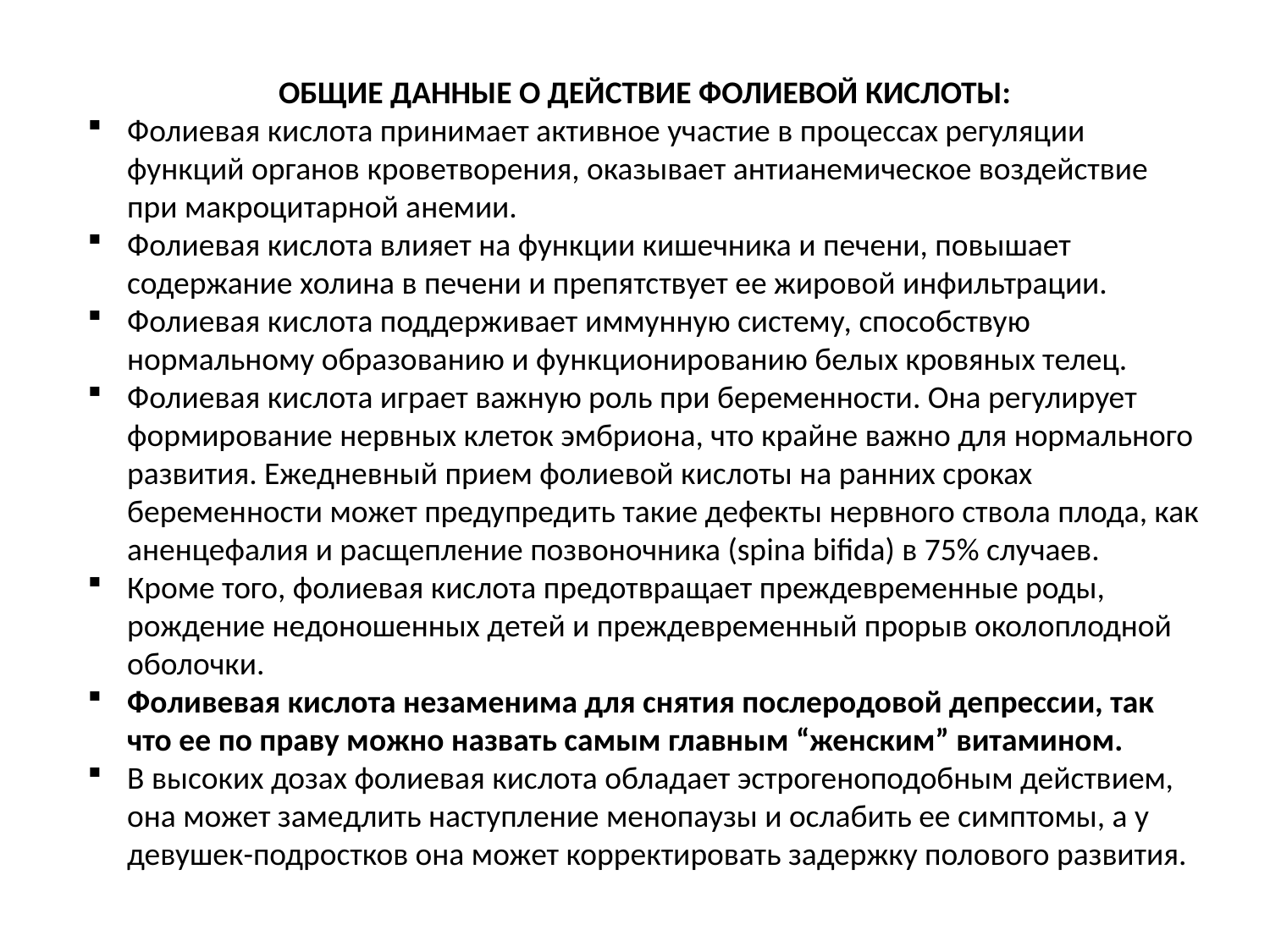

ОБЩИЕ ДАННЫЕ О ДЕЙСТВИЕ ФОЛИЕВОЙ КИСЛОТЫ:
Фолиевая кислота принимает активное участие в процессах регуляции функций органов кроветворения, оказывает антианемическое воздействие при макроцитарной анемии.
Фолиевая кислота влияет на функции кишечника и печени, повышает содержание холина в печени и препятствует ее жировой инфильтрации.
Фолиевая кислота поддерживает иммунную систему, способствую нормальному образованию и функционированию белых кровяных телец.
Фолиевая кислота играет важную роль при беременности. Она регулирует формирование нервных клеток эмбриона, что крайне важно для нормального развития. Ежедневный прием фолиевой кислоты на ранних сроках беременности может предупредить такие дефекты нервного ствола плода, как аненцефалия и расщепление позвоночника (spina bifida) в 75% случаев.
Кроме того, фолиевая кислота предотвращает преждевременные роды, рождение недоношенных детей и преждевременный прорыв околоплодной оболочки.
Фоливевая кислота незаменима для снятия послеродовой депрессии, так что ее по праву можно назвать самым главным “женским” витамином.
В высоких дозах фолиевая кислота обладает эстрогеноподобным действием, она может замедлить наступление менопаузы и ослабить ее симптомы, а у девушек-подростков она может корректировать задержку полового развития.